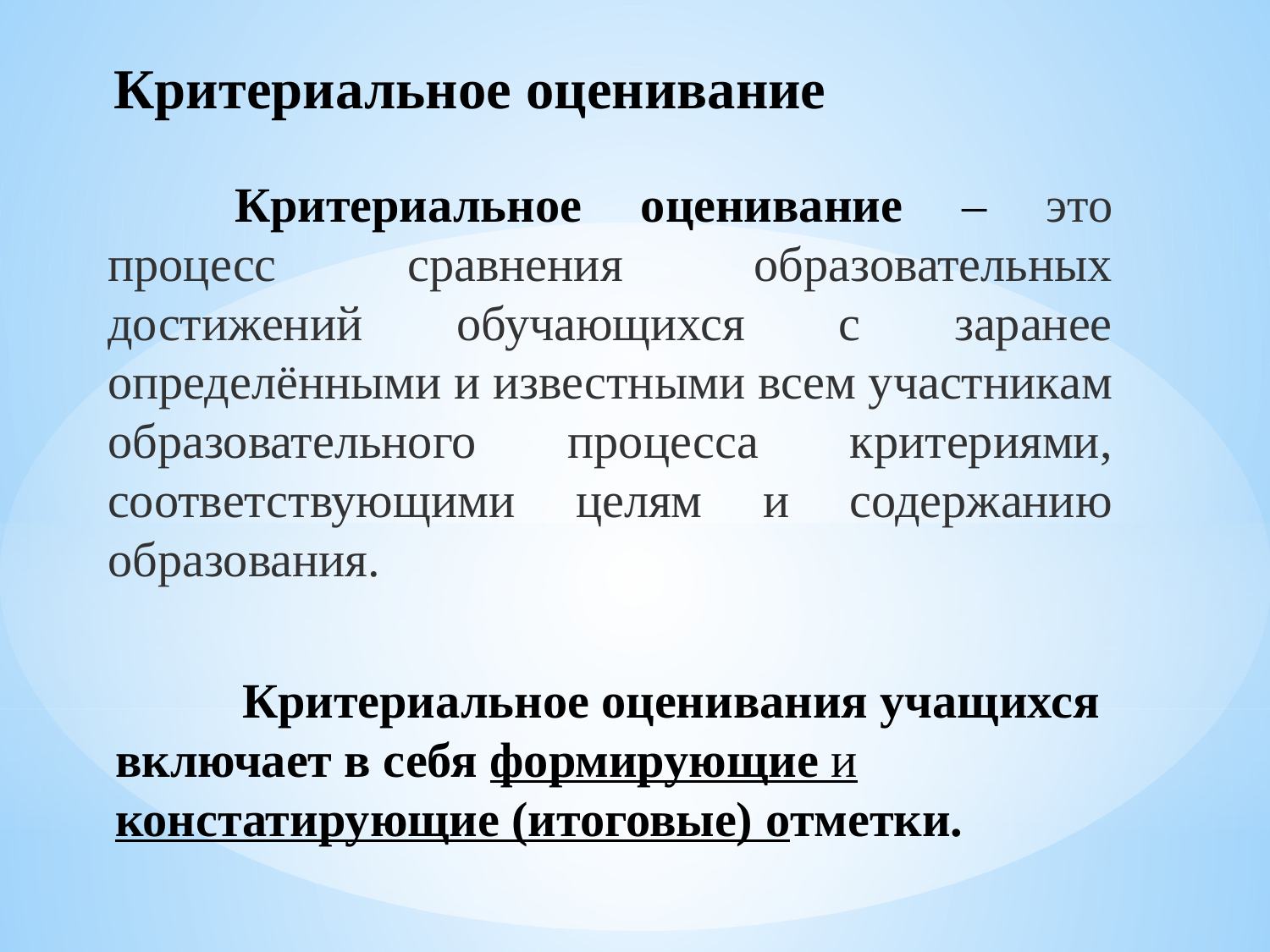

Критериальное оценивание
	Критериальное оценивание – это процесс сравнения образовательных достижений обучающихся с заранее определёнными и известными всем участникам образовательного процесса критериями, соответствующими целям и содержанию образования.

	Критериальное оценивания учащихся включает в себя формирующие и констатирующие (итоговые) отметки.